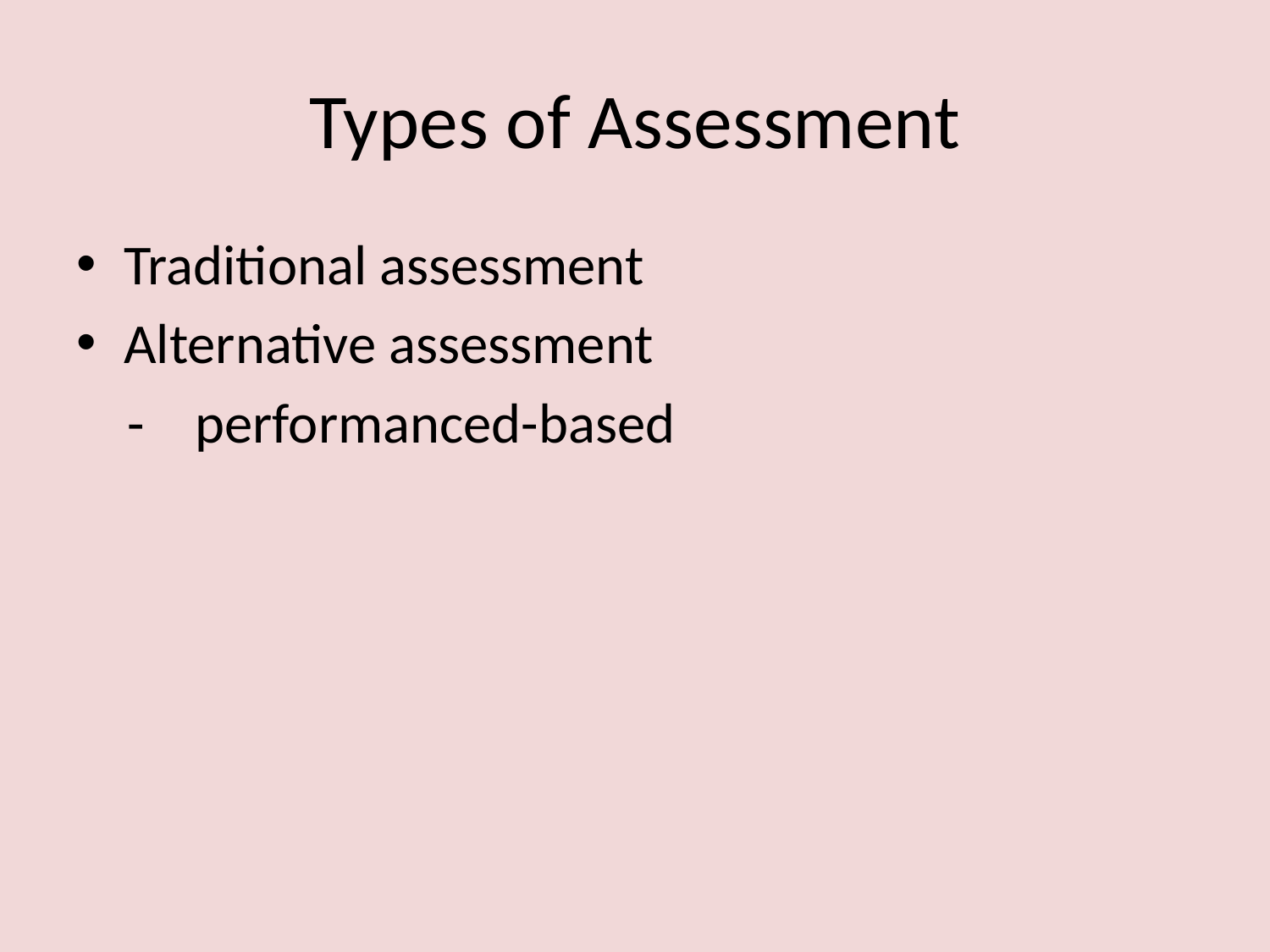

# Types of Assessment
Traditional assessment
Alternative assessment
    -    performanced-based